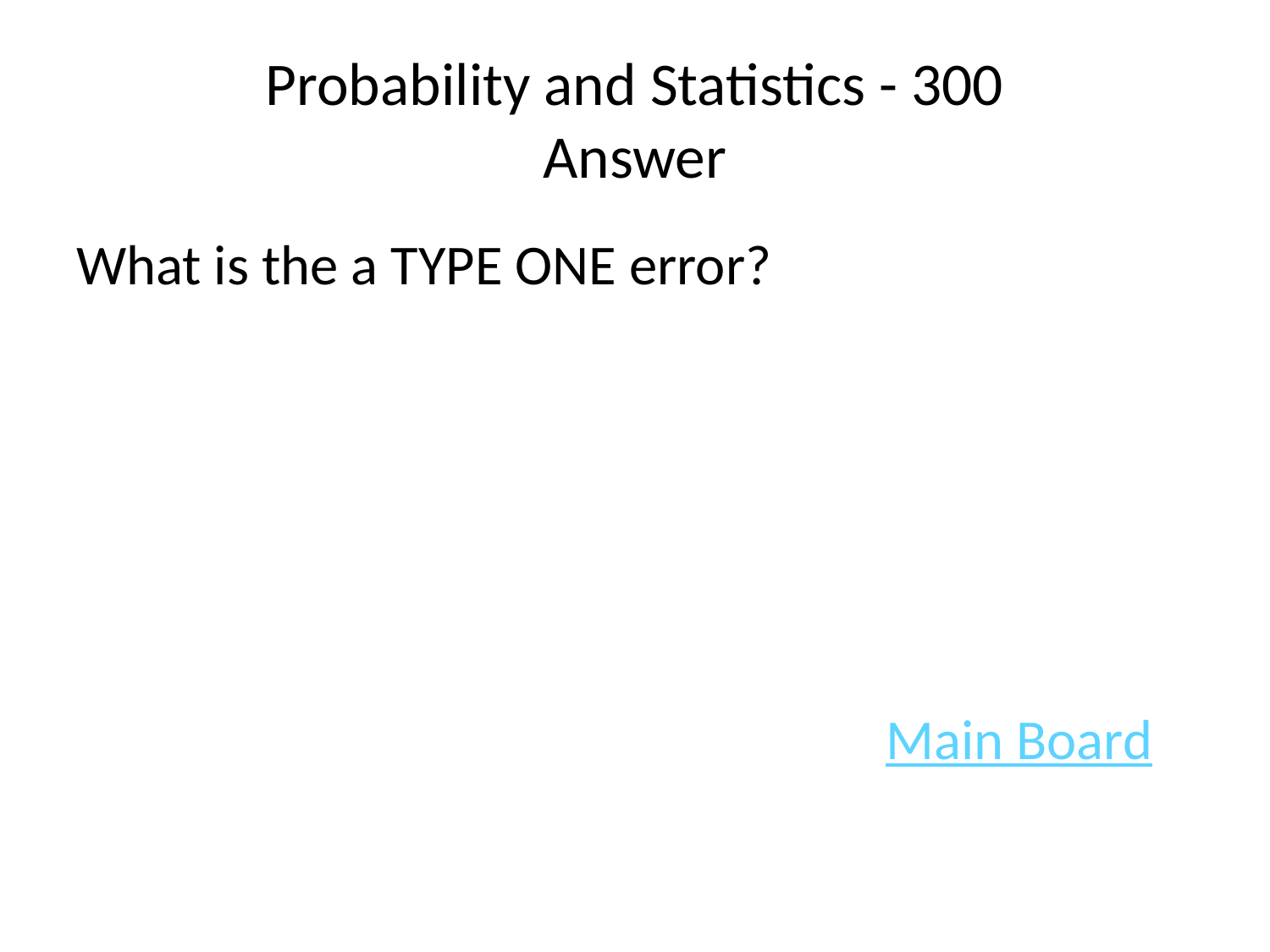

# Probability and Statistics - 300 Answer

What is the a TYPE ONE error?

							Main Board